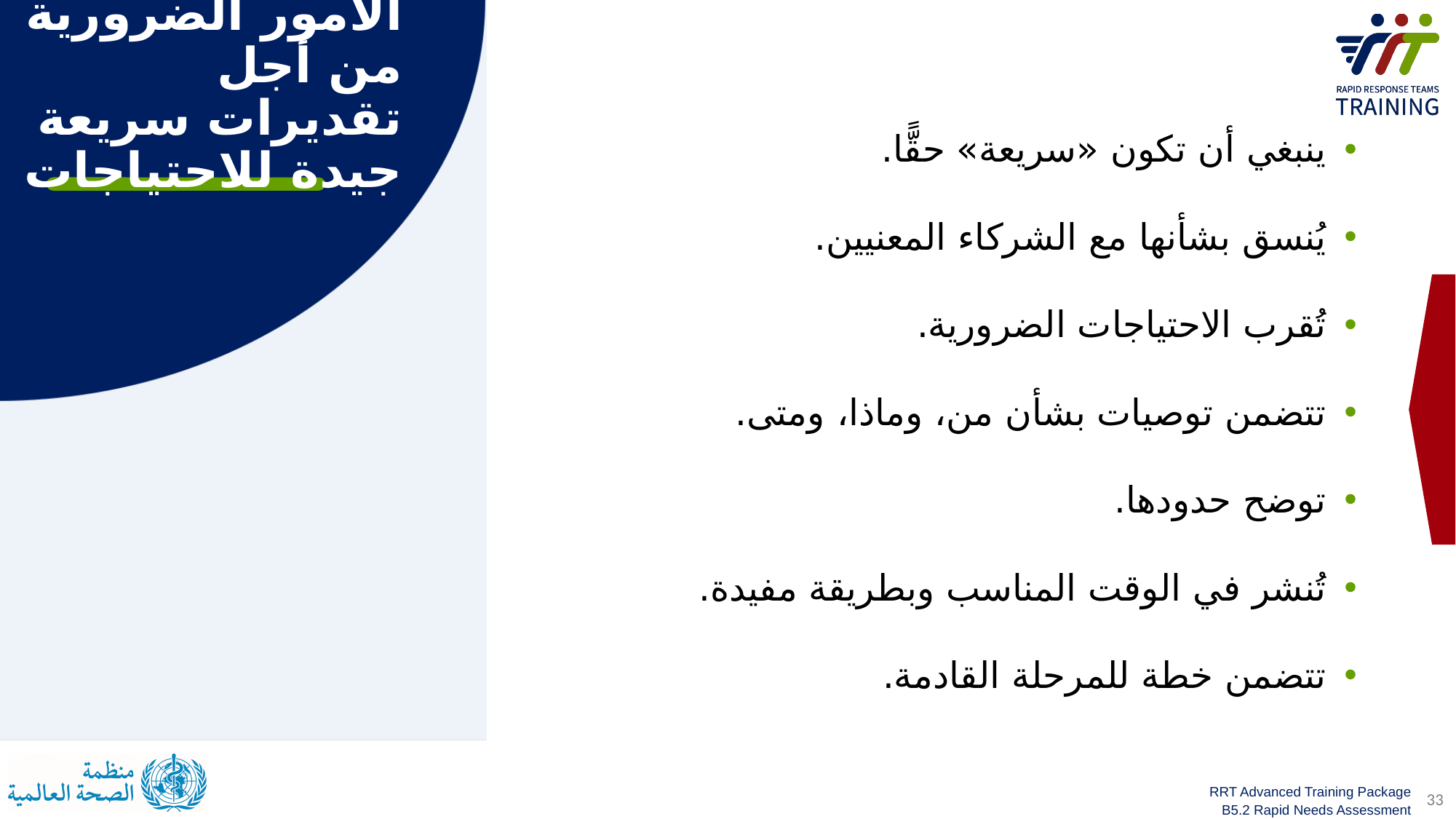

الأمور الضرورية من أجل تقديرات سريعة جيدة للاحتياجات
ينبغي أن تكون «سريعة» حقًّا.

يُنسق بشأنها مع الشركاء المعنيين.

تُقرب الاحتياجات الضرورية.

تتضمن توصيات بشأن من، وماذا، ومتى.

توضح حدودها.

تُنشر في الوقت المناسب وبطريقة مفيدة.

تتضمن خطة للمرحلة القادمة.